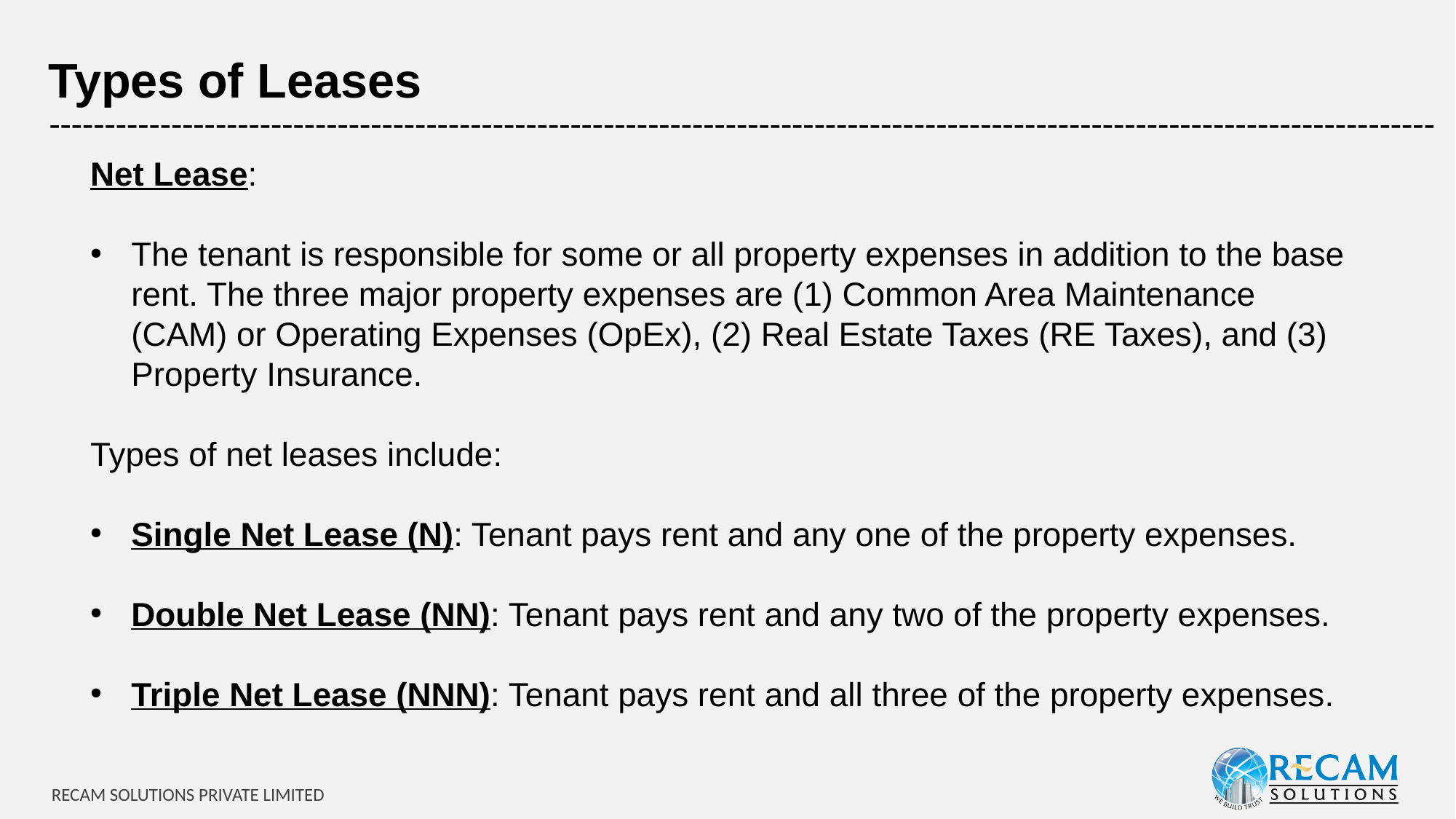

Types of Leases
-----------------------------------------------------------------------------------------------------------------------------
Net Lease:

The tenant is responsible for some or all property expenses in addition to the base rent. The three major property expenses are (1) Common Area Maintenance (CAM) or Operating Expenses (OpEx), (2) Real Estate Taxes (RE Taxes), and (3) Property Insurance.

Types of net leases include:

Single Net Lease (N): Tenant pays rent and any one of the property expenses.

Double Net Lease (NN): Tenant pays rent and any two of the property expenses.

Triple Net Lease (NNN): Tenant pays rent and all three of the property expenses.
RECAM SOLUTIONS PRIVATE LIMITED